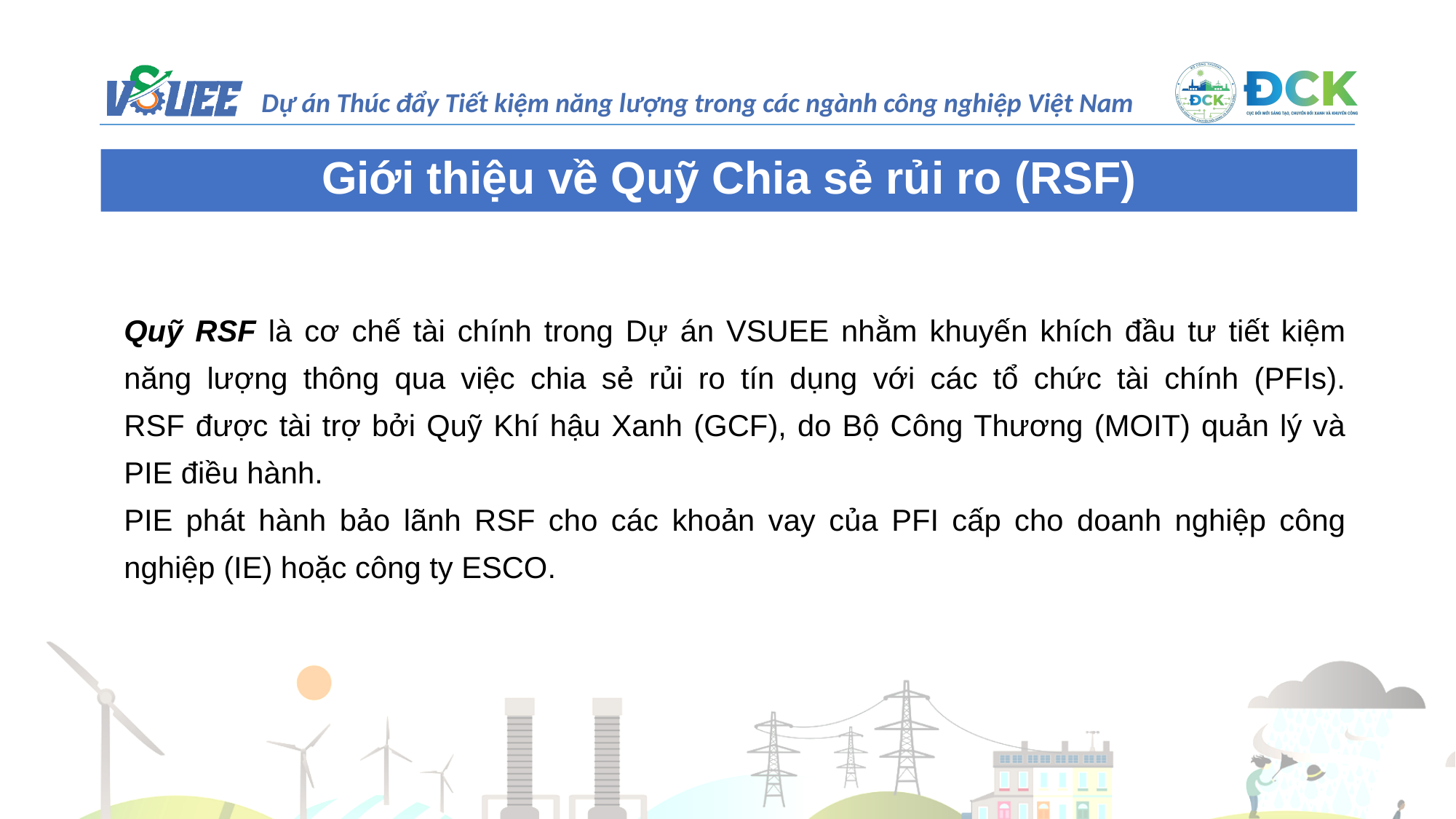

Giới thiệu về Quỹ Chia sẻ rủi ro (RSF)
Quỹ RSF là cơ chế tài chính trong Dự án VSUEE nhằm khuyến khích đầu tư tiết kiệm năng lượng thông qua việc chia sẻ rủi ro tín dụng với các tổ chức tài chính (PFIs).
RSF được tài trợ bởi Quỹ Khí hậu Xanh (GCF), do Bộ Công Thương (MOIT) quản lý và PIE điều hành.
PIE phát hành bảo lãnh RSF cho các khoản vay của PFI cấp cho doanh nghiệp công nghiệp (IE) hoặc công ty ESCO.